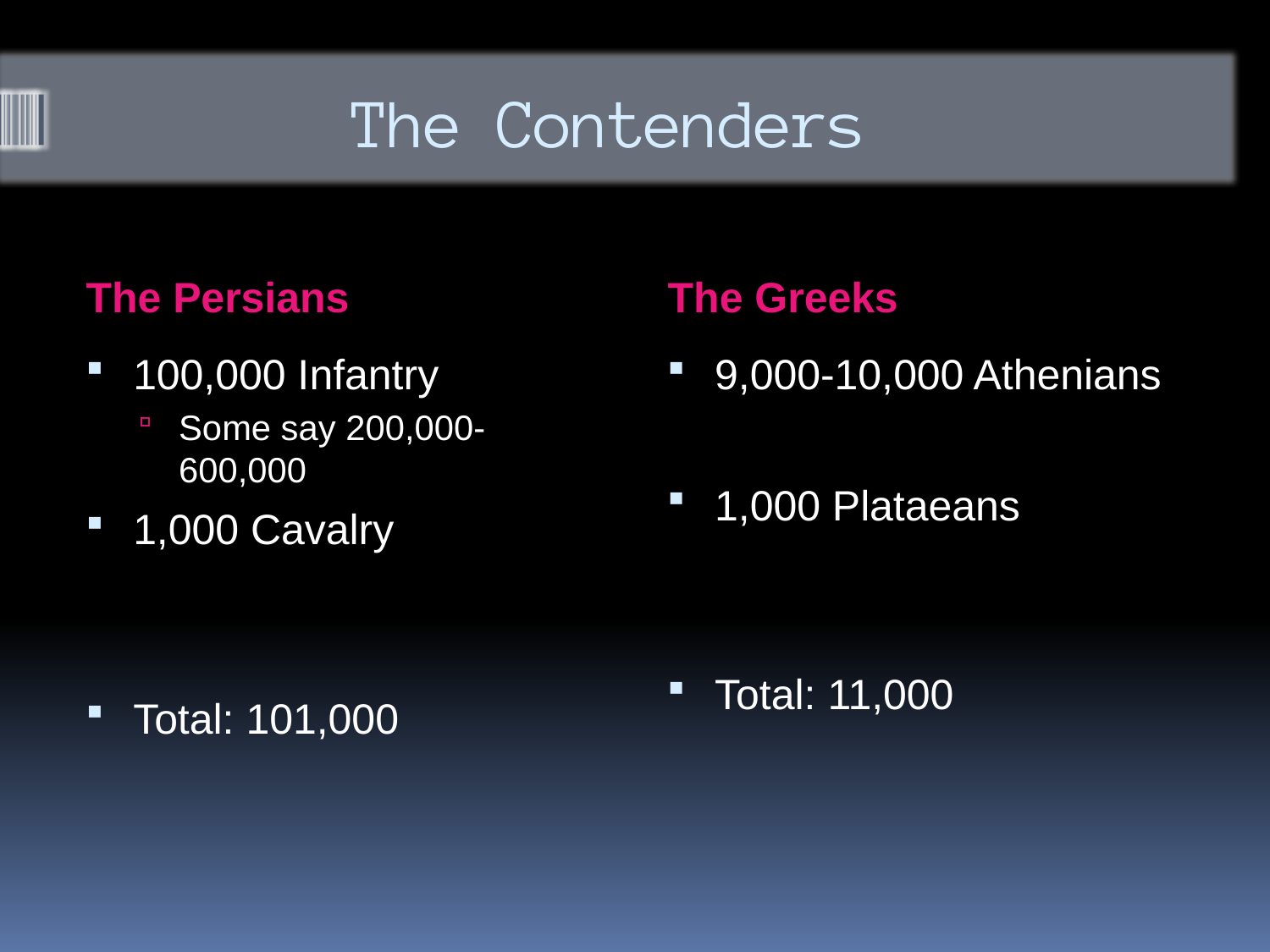

# The Contenders
The Persians
The Greeks
100,000 Infantry
Some say 200,000-600,000
1,000 Cavalry

Total: 101,000
9,000-10,000 Athenians

1,000 Plataeans

Total: 11,000